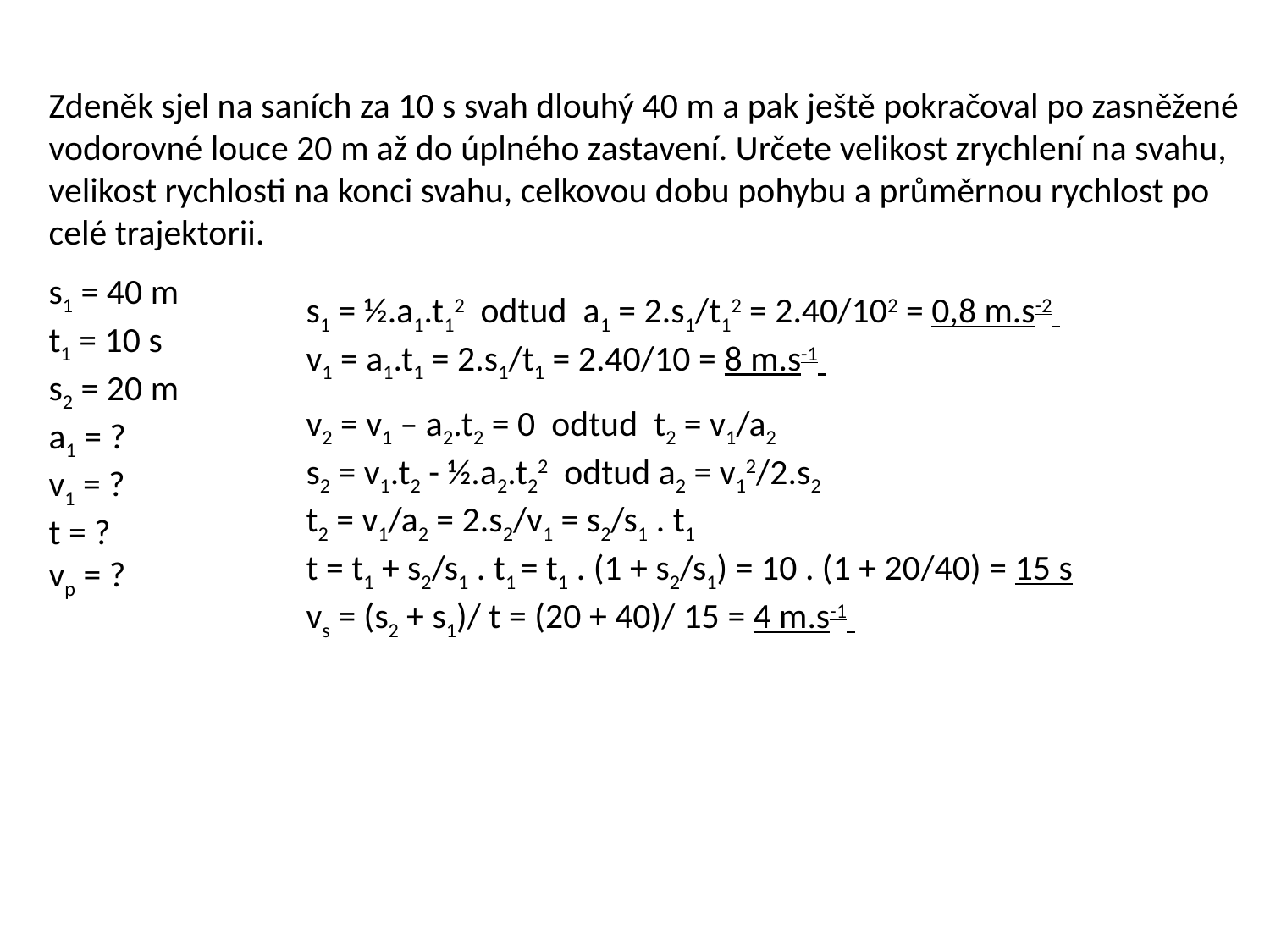

Zdeněk sjel na saních za 10 s svah dlouhý 40 m a pak ještě pokračoval po zasněžené vodorovné louce 20 m až do úplného zastavení. Určete velikost zrychlení na svahu, velikost rychlosti na konci svahu, celkovou dobu pohybu a průměrnou rychlost po celé trajektorii.

s1 = 40 m
t1 = 10 s
s2 = 20 m
a1 = ?
v1 = ?
t = ?
vp = ?
s1 = ½.a1.t12  odtud  a1 = 2.s1/t12 = 2.40/102 = 0,8 m.s-2
v1 = a1.t1 = 2.s1/t1 = 2.40/10 = 8 m.s-1

v2 = v1 – a2.t2 = 0  odtud  t2 = v1/a2
s2 = v1.t2 - ½.a2.t22  odtud a2 = v12/2.s2
t2 = v1/a2 = 2.s2/v1 = s2/s1 . t1
t = t1 + s2/s1 . t1 = t1 . (1 + s2/s1) = 10 . (1 + 20/40) = 15 s
vs = (s2 + s1)/ t = (20 + 40)/ 15 = 4 m.s-1